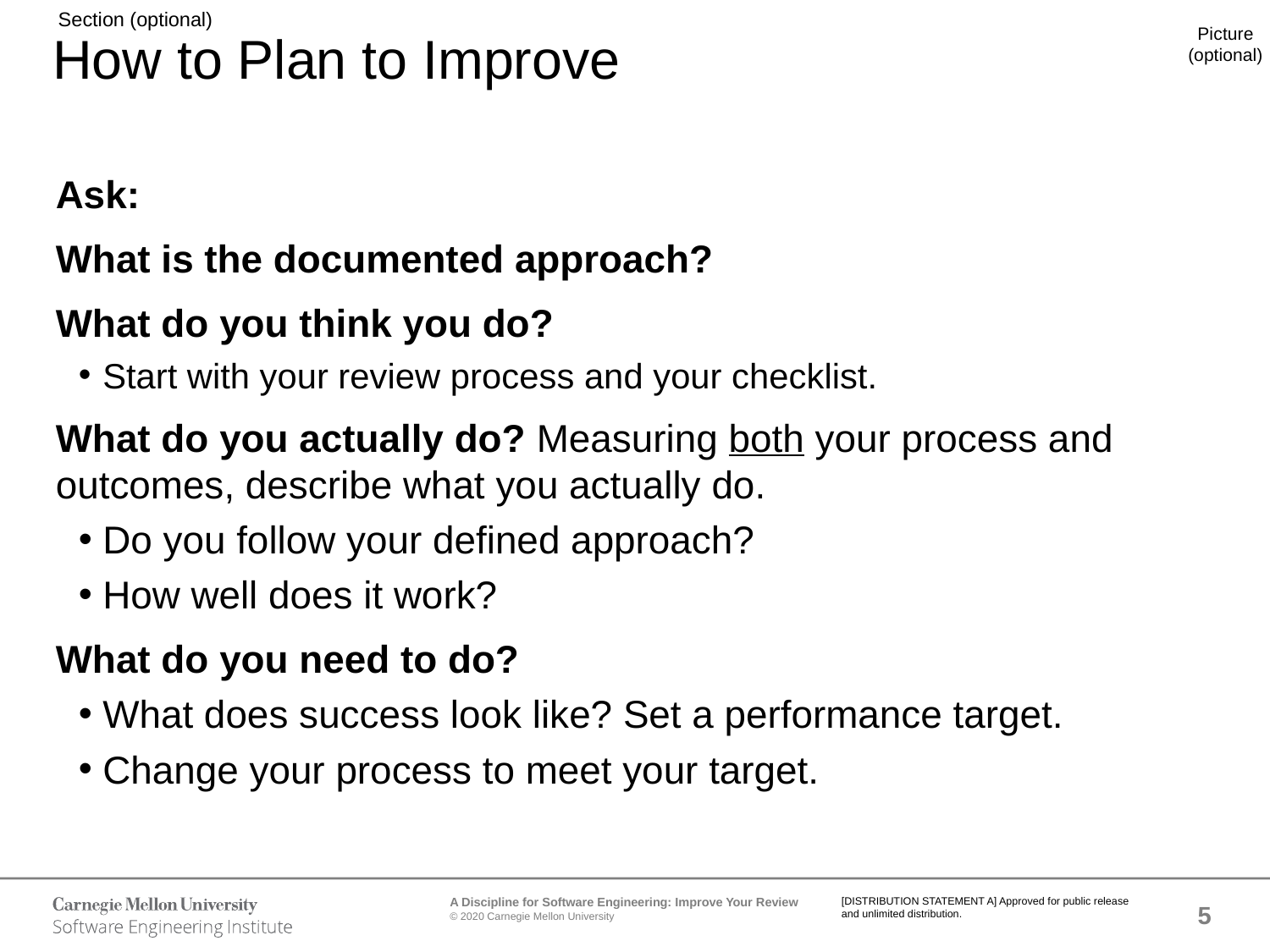

# How to Plan to Improve
Ask:
What is the documented approach?
What do you think you do?
Start with your review process and your checklist.
What do you actually do? Measuring both your process and outcomes, describe what you actually do.
Do you follow your defined approach?
How well does it work?
What do you need to do?
What does success look like? Set a performance target.
Change your process to meet your target.